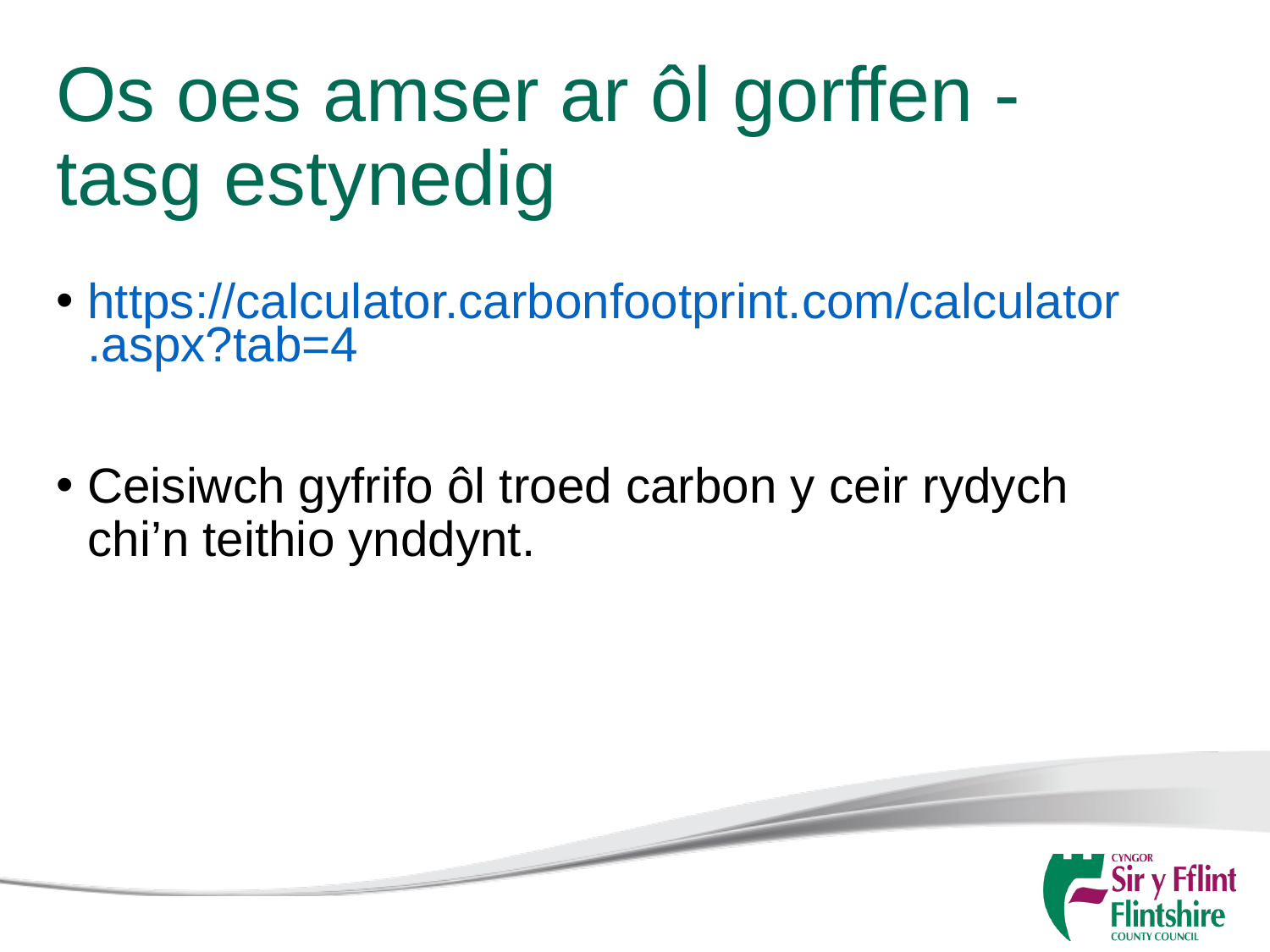

# Os oes amser ar ôl gorffen - tasg estynedig
https://calculator.carbonfootprint.com/calculator.aspx?tab=4

Ceisiwch gyfrifo ôl troed carbon y ceir rydych chi’n teithio ynddynt.